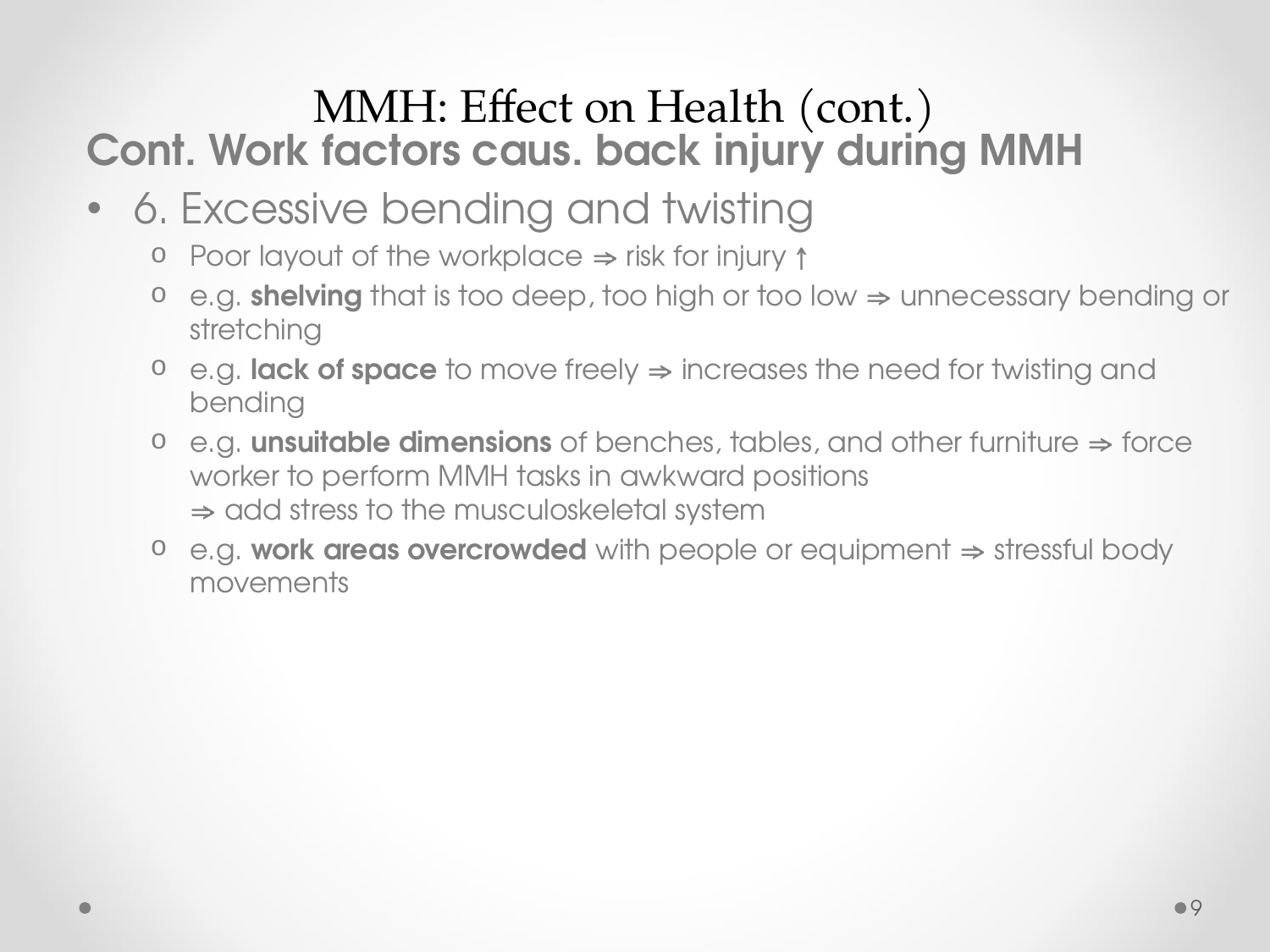

# MMH: Effect on Health (cont.)

Cont. Work factors caus. back injury during MMH
6. Excessive bending and twisting
Poor layout of the workplace ⇒ risk for injury ↑
e.g. shelving that is too deep, too high or too low ⇒ unnecessary bending or stretching
e.g. lack of space to move freely ⇒ increases the need for twisting and bending
e.g. unsuitable dimensions of benches, tables, and other furniture ⇒ force worker to perform MMH tasks in awkward positions
⇒ add stress to the musculoskeletal system
e.g. work areas overcrowded with people or equipment ⇒ stressful body movements
9